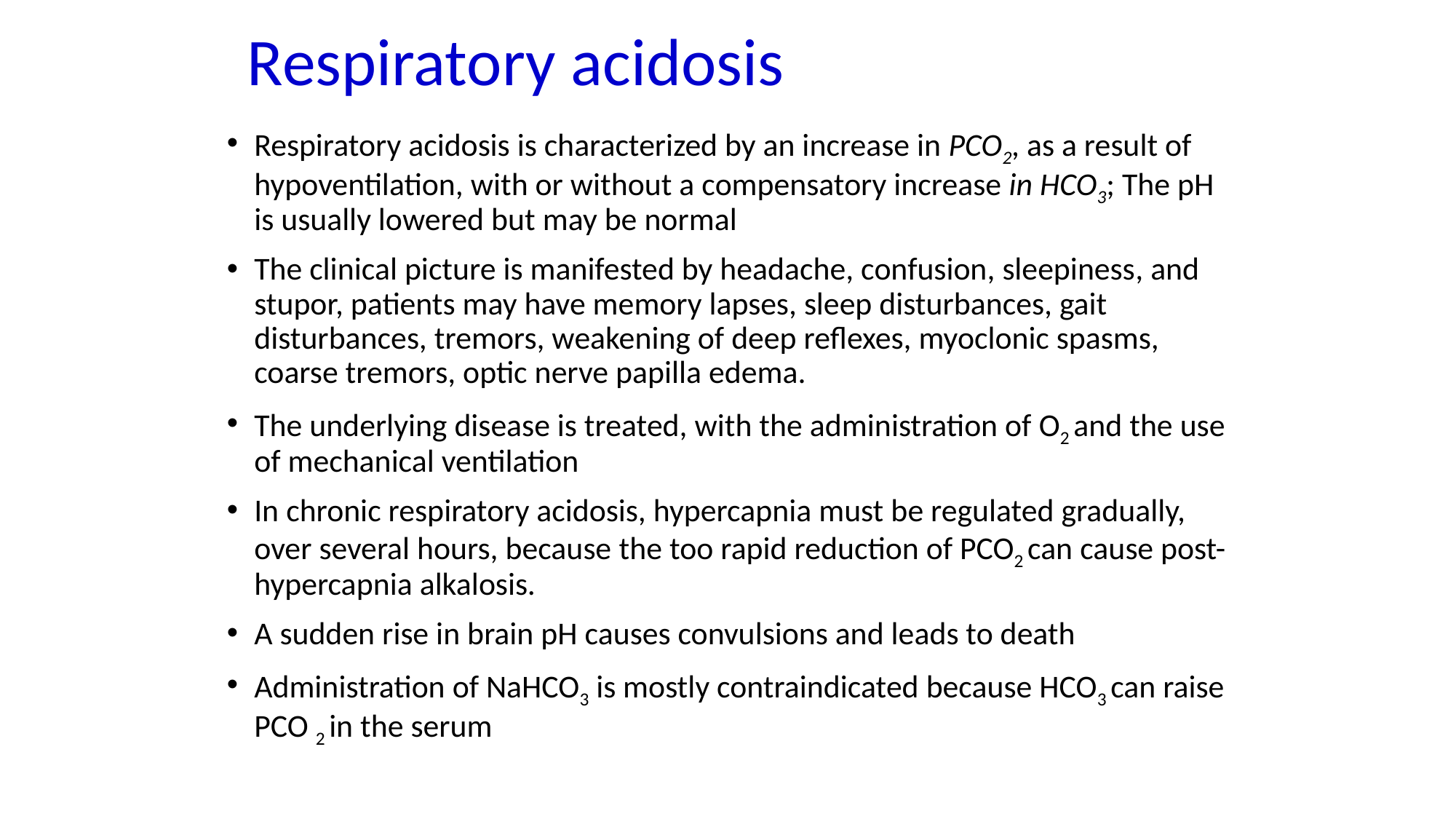

# Respiratory acidosis
Respiratory acidosis is characterized by an increase in PCO2, as a result of hypoventilation, with or without a compensatory increase in HCO3; The pH is usually lowered but may be normal
The clinical picture is manifested by headache, confusion, sleepiness, and stupor, patients may have memory lapses, sleep disturbances, gait disturbances, tremors, weakening of deep reflexes, myoclonic spasms, coarse tremors, optic nerve papilla edema.
The underlying disease is treated, with the administration of O2 and the use of mechanical ventilation
In chronic respiratory acidosis, hypercapnia must be regulated gradually, over several hours, because the too rapid reduction of PCO2 can cause post-hypercapnia alkalosis.
A sudden rise in brain pH causes convulsions and leads to death
Administration of NaHCO3 is mostly contraindicated because HCO3 can raise PCO 2 in the serum